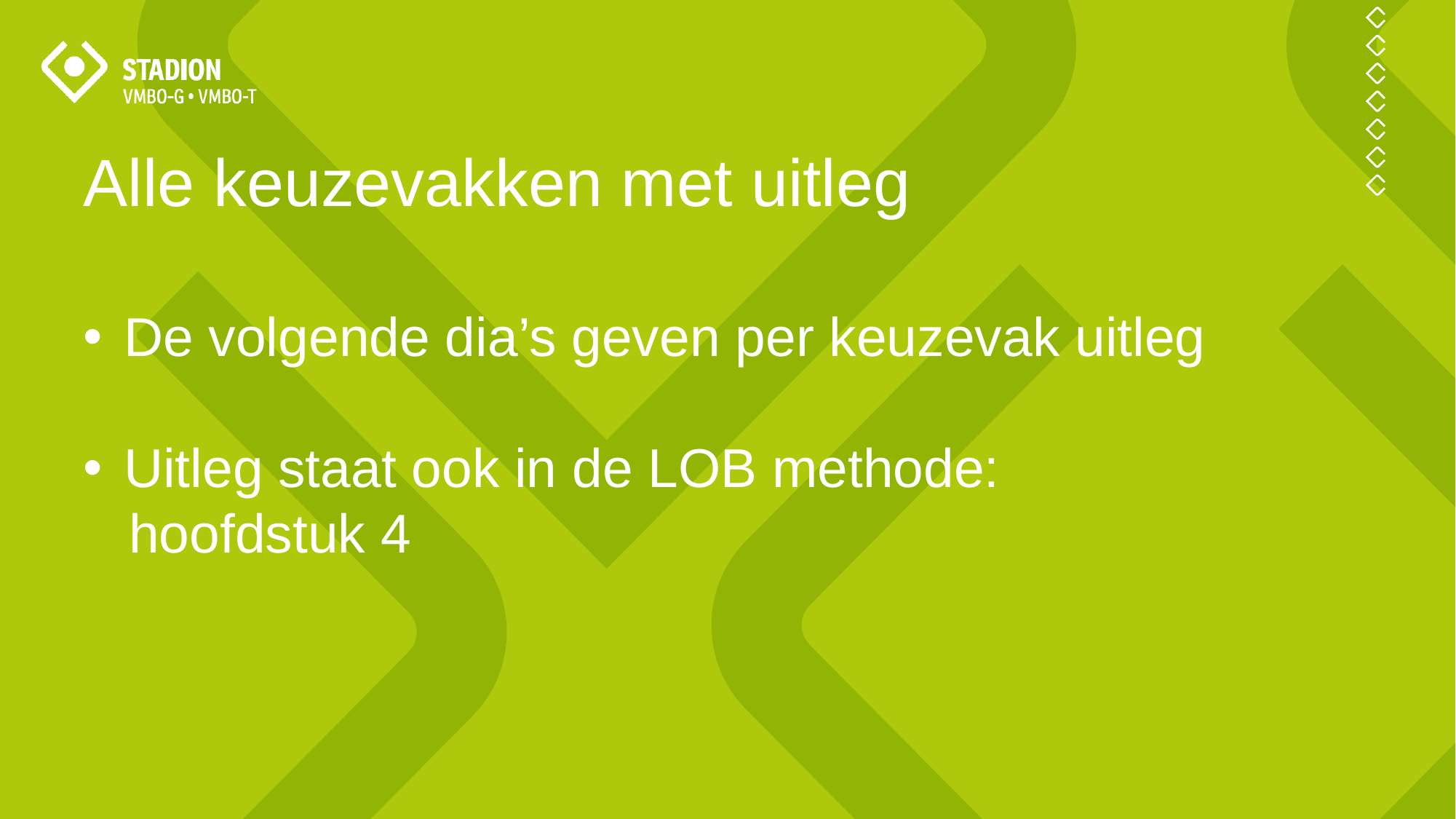

# Alle keuzevakken met uitleg

De volgende dia’s geven per keuzevak uitleg

Uitleg staat ook in de LOB methode:
   hoofdstuk 4